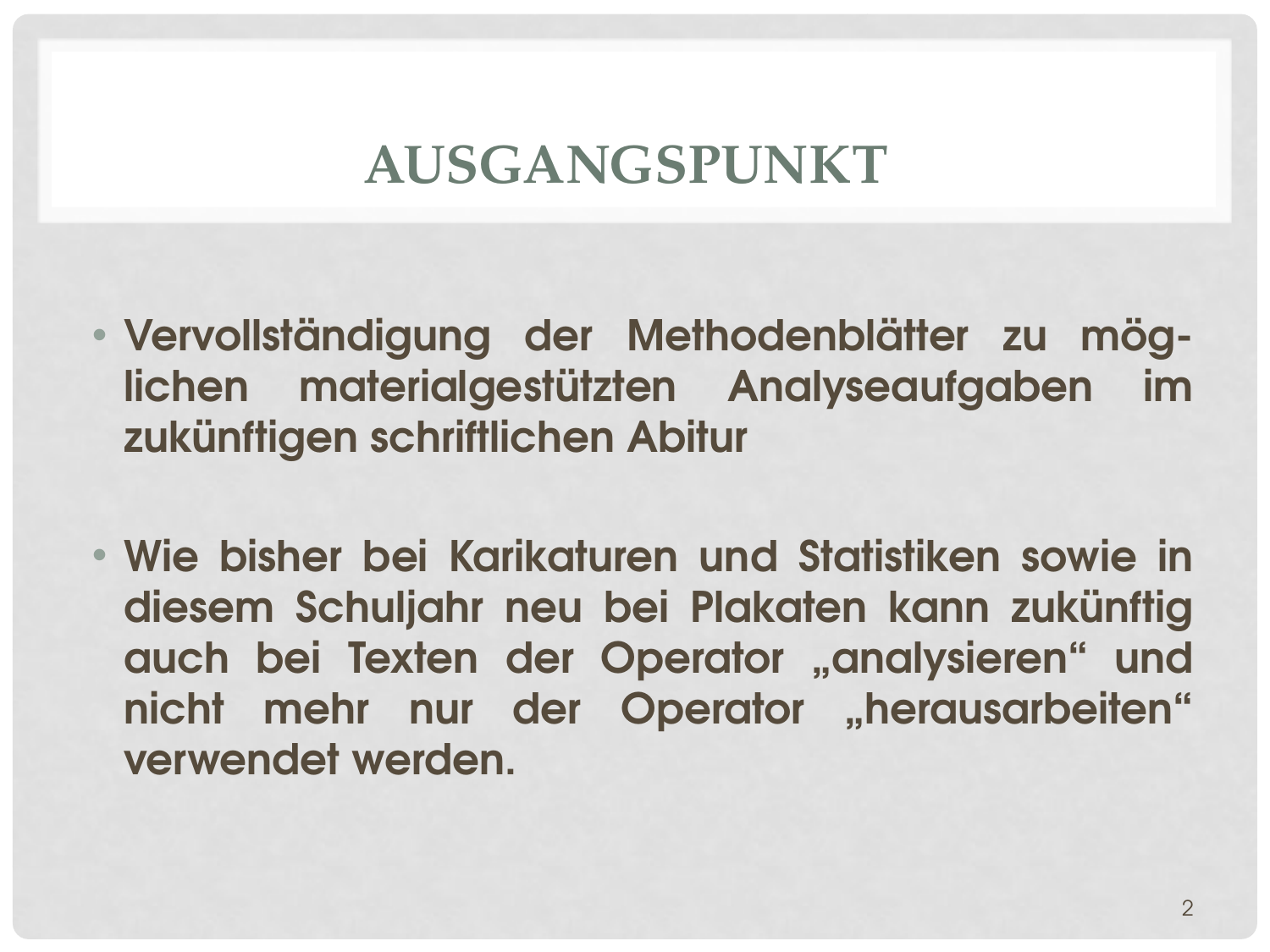

# Ausgangspunkt

Vervollständigung der Methodenblätter zu mög-lichen materialgestützten Analyseaufgaben im zukünftigen schriftlichen Abitur

Wie bisher bei Karikaturen und Statistiken sowie in diesem Schuljahr neu bei Plakaten kann zukünftig auch bei Texten der Operator „analysieren“ und nicht mehr nur der Operator „herausarbeiten“ verwendet werden.
2